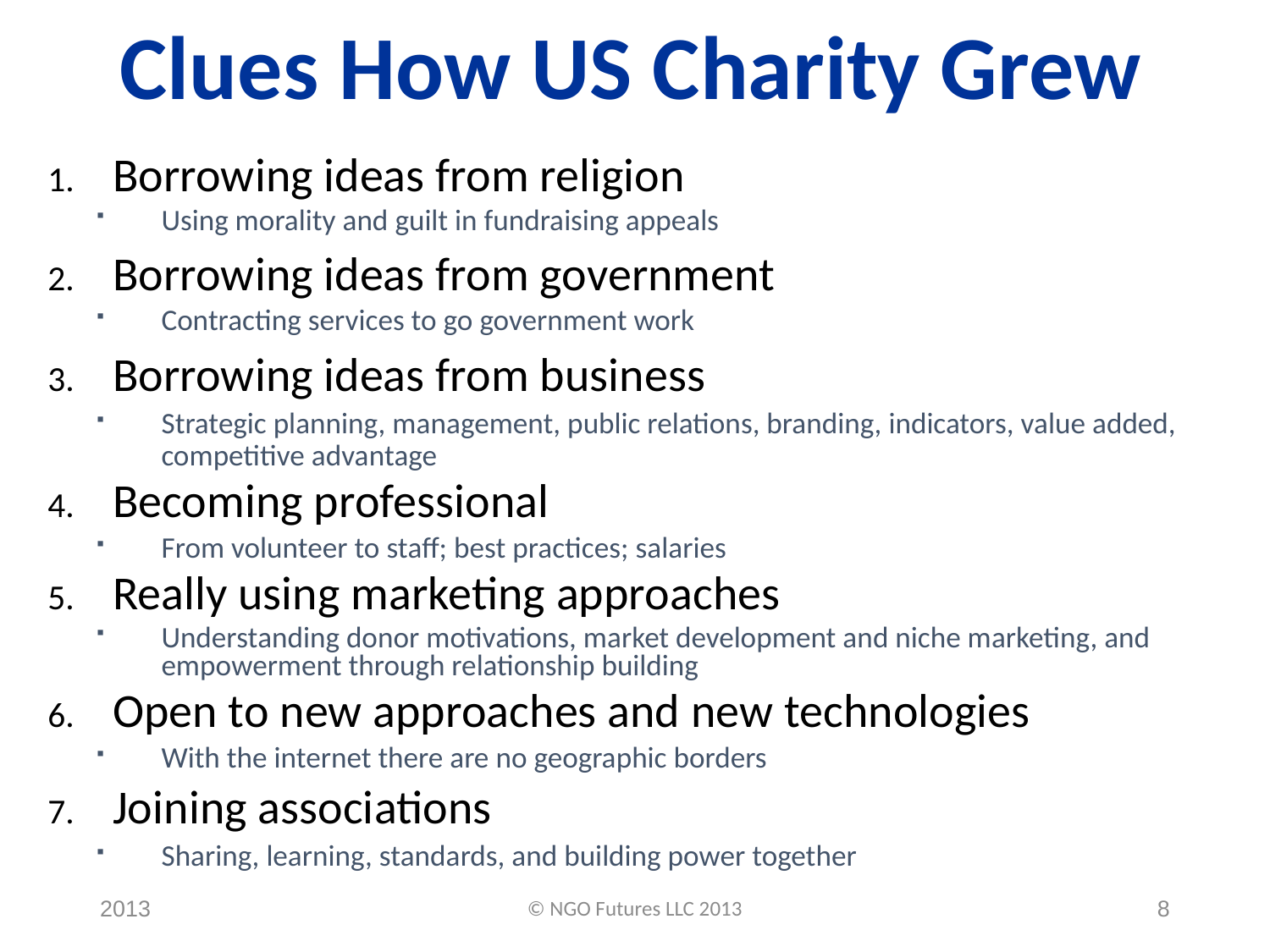

# Clues How US Charity Grew
Borrowing ideas from religion
Using morality and guilt in fundraising appeals
Borrowing ideas from government
Contracting services to go government work
Borrowing ideas from business
Strategic planning, management, public relations, branding, indicators, value added, competitive advantage
Becoming professional
From volunteer to staff; best practices; salaries
Really using marketing approaches
Understanding donor motivations, market development and niche marketing, and empowerment through relationship building
Open to new approaches and new technologies
With the internet there are no geographic borders
Joining associations
Sharing, learning, standards, and building power together
2013
© NGO Futures LLC 2013
8